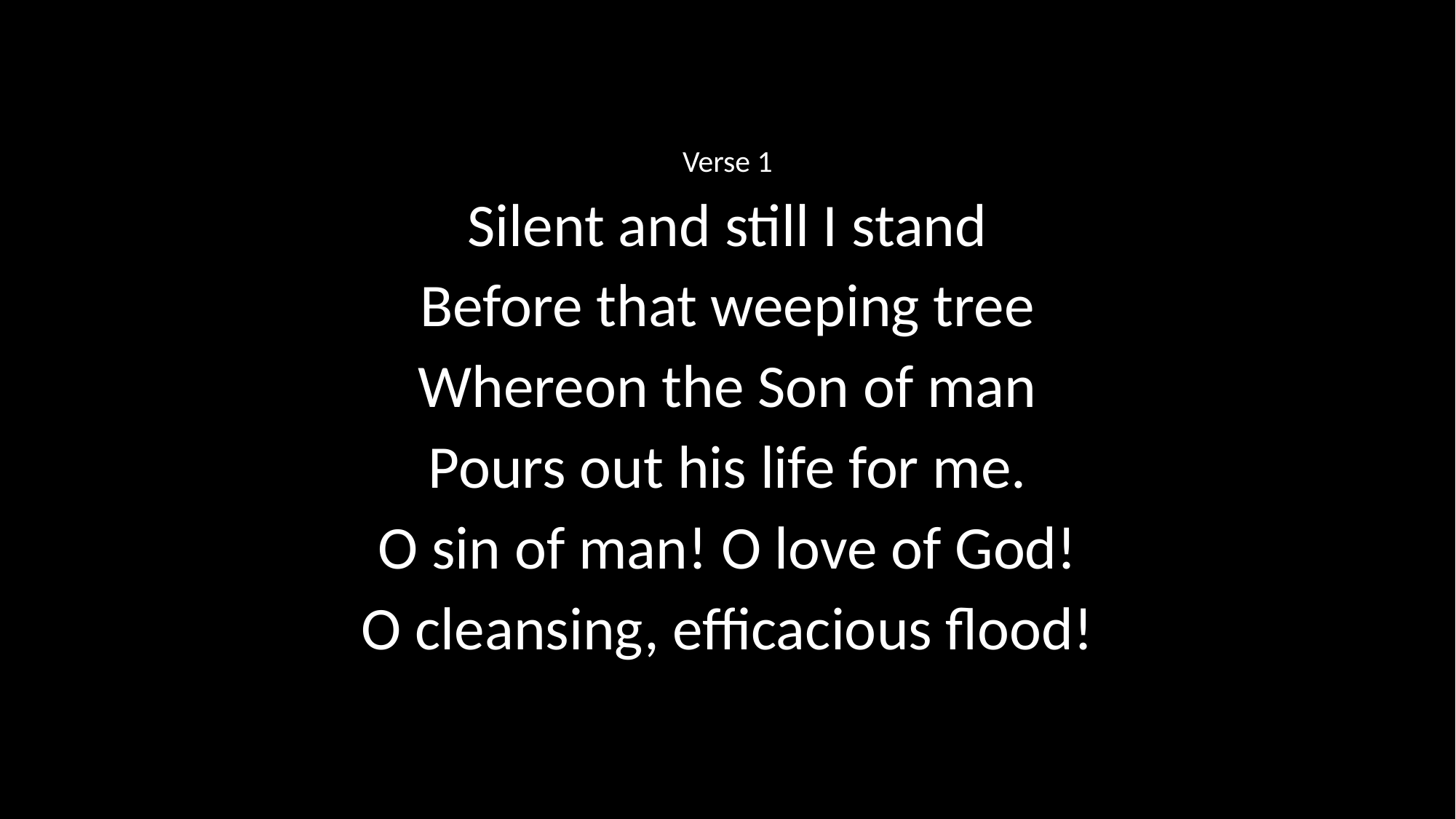

Verse 1
Silent and still I stand
Before that weeping tree
Whereon the Son of man
Pours out his life for me.
O sin of man! O love of God!
O cleansing, efficacious flood!